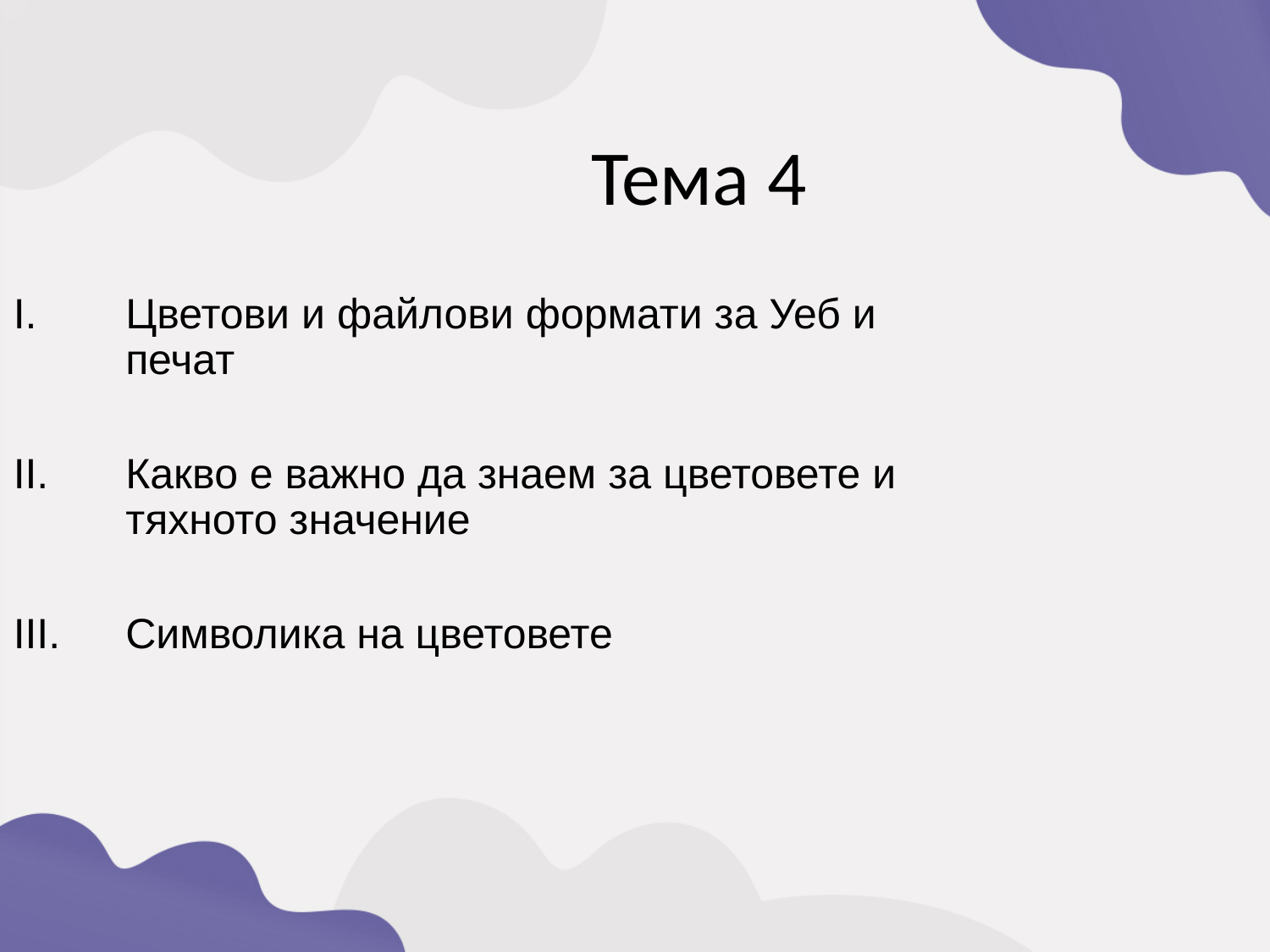

Тема 4
Цветови и файлови формати за Уеб и печат

Какво е важно да знаем за цветовете и тяхното значение

Символика на цветовете